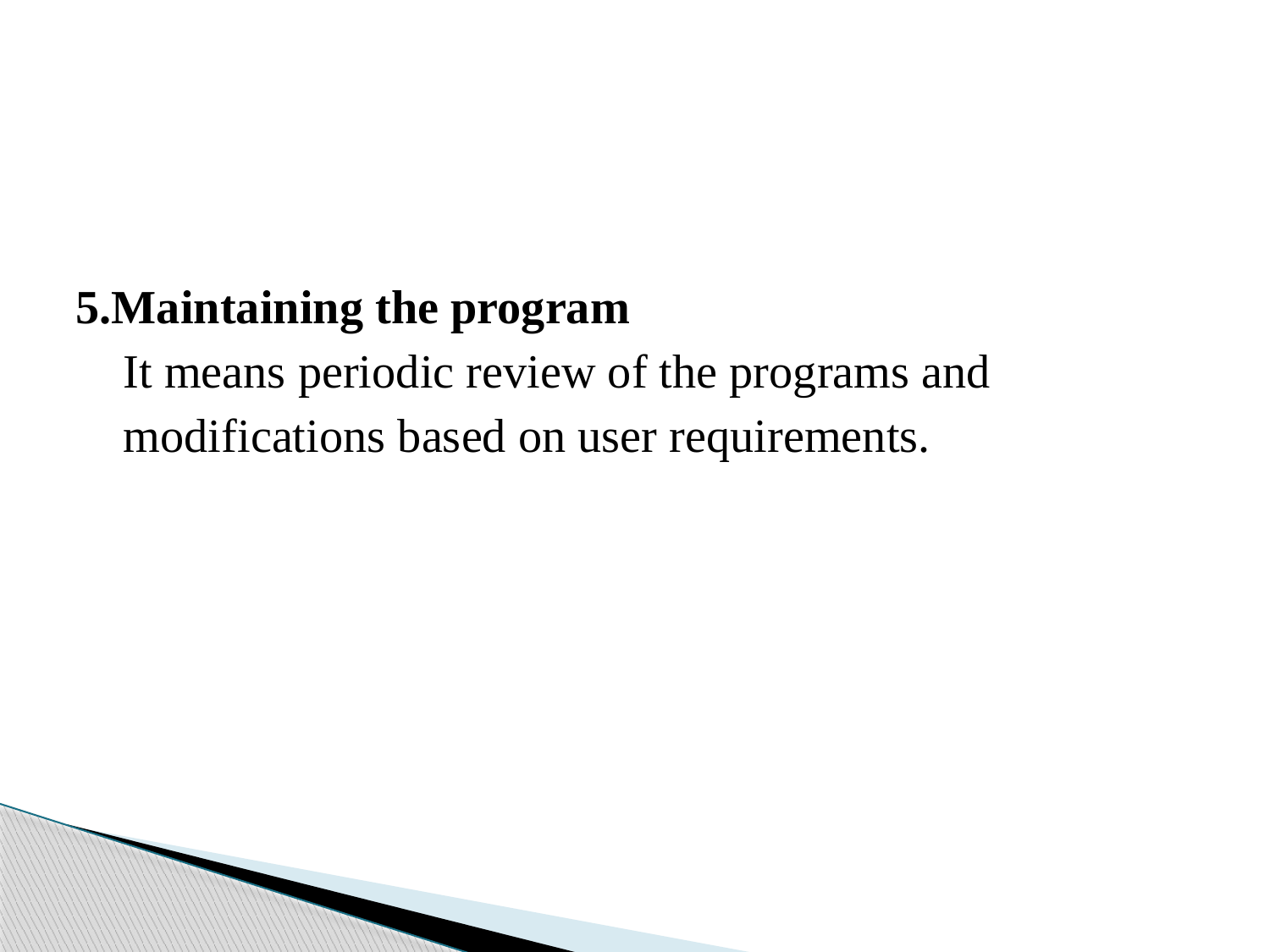

#

5.Maintaining the program
    It means periodic review of the programs and
    modifications based on user requirements.